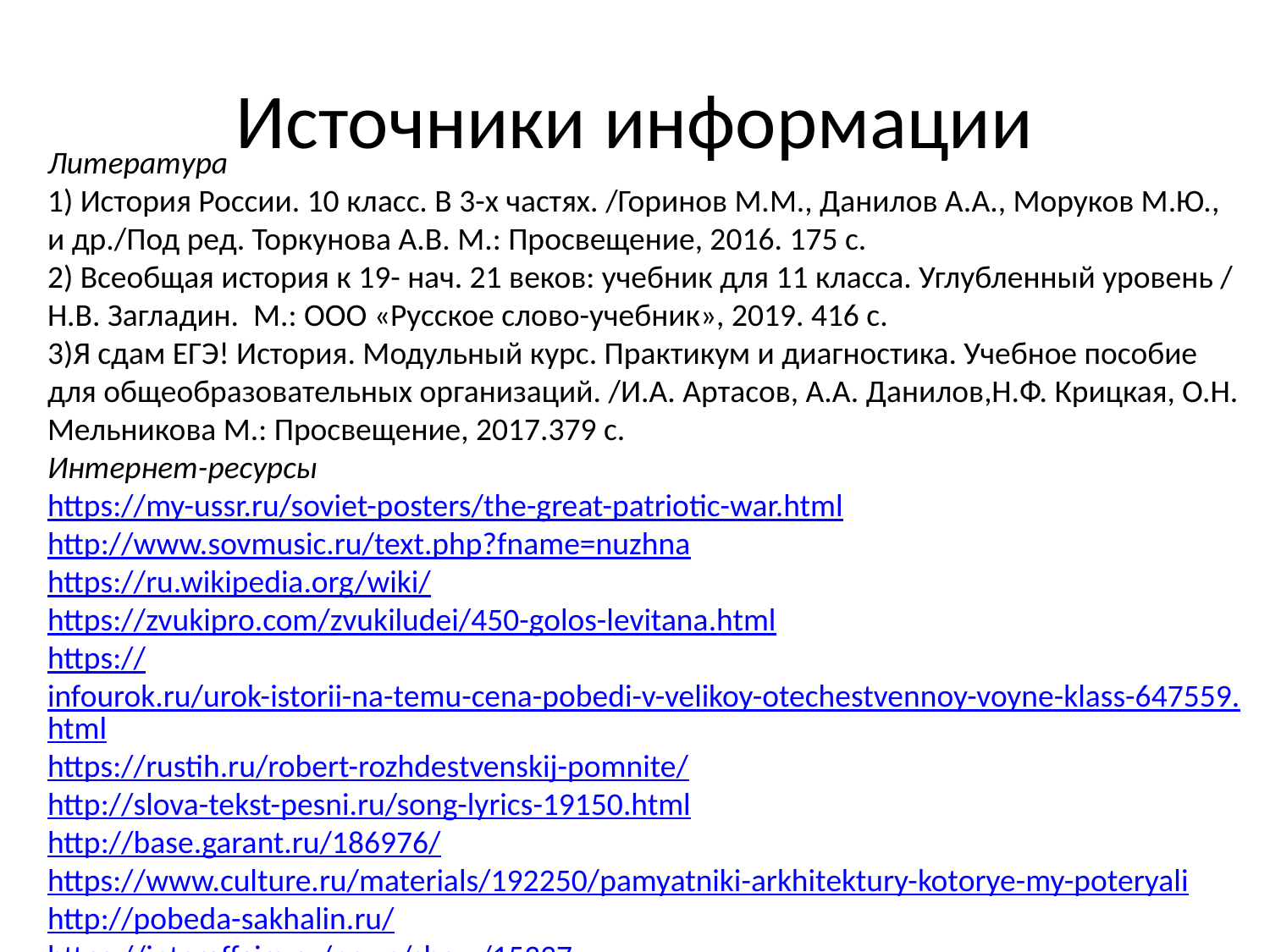

# Источники информации
Литература
1) История России. 10 класс. В 3-х частях. /Горинов М.М., Данилов А.А., Моруков М.Ю., и др./Под ред. Торкунова А.В. М.: Просвещение, 2016. 175 с.
2) Всеобщая история к 19- нач. 21 веков: учебник для 11 класса. Углубленный уровень / Н.В. Загладин.  М.: ООО «Русское слово-учебник», 2019. 416 с.
3)Я сдам ЕГЭ! История. Модульный курс. Практикум и диагностика. Учебное пособие для общеобразовательных организаций. /И.А. Артасов, А.А. Данилов,Н.Ф. Крицкая, О.Н. Мельникова М.: Просвещение, 2017.379 с.
Интернет-ресурсы
https://my-ussr.ru/soviet-posters/the-great-patriotic-war.html
http://www.sovmusic.ru/text.php?fname=nuzhna
https://ru.wikipedia.org/wiki/
https://zvukipro.com/zvukiludei/450-golos-levitana.html
https://infourok.ru/urok-istorii-na-temu-cena-pobedi-v-velikoy-otechestvennoy-voyne-klass-647559.html
https://rustih.ru/robert-rozhdestvenskij-pomnite/
http://slova-tekst-pesni.ru/song-lyrics-19150.html
http://base.garant.ru/186976/
https://www.culture.ru/materials/192250/pamyatniki-arkhitektury-kotorye-my-poteryali
http://pobeda-sakhalin.ru/
https://interaffairs.ru/news/show/15337